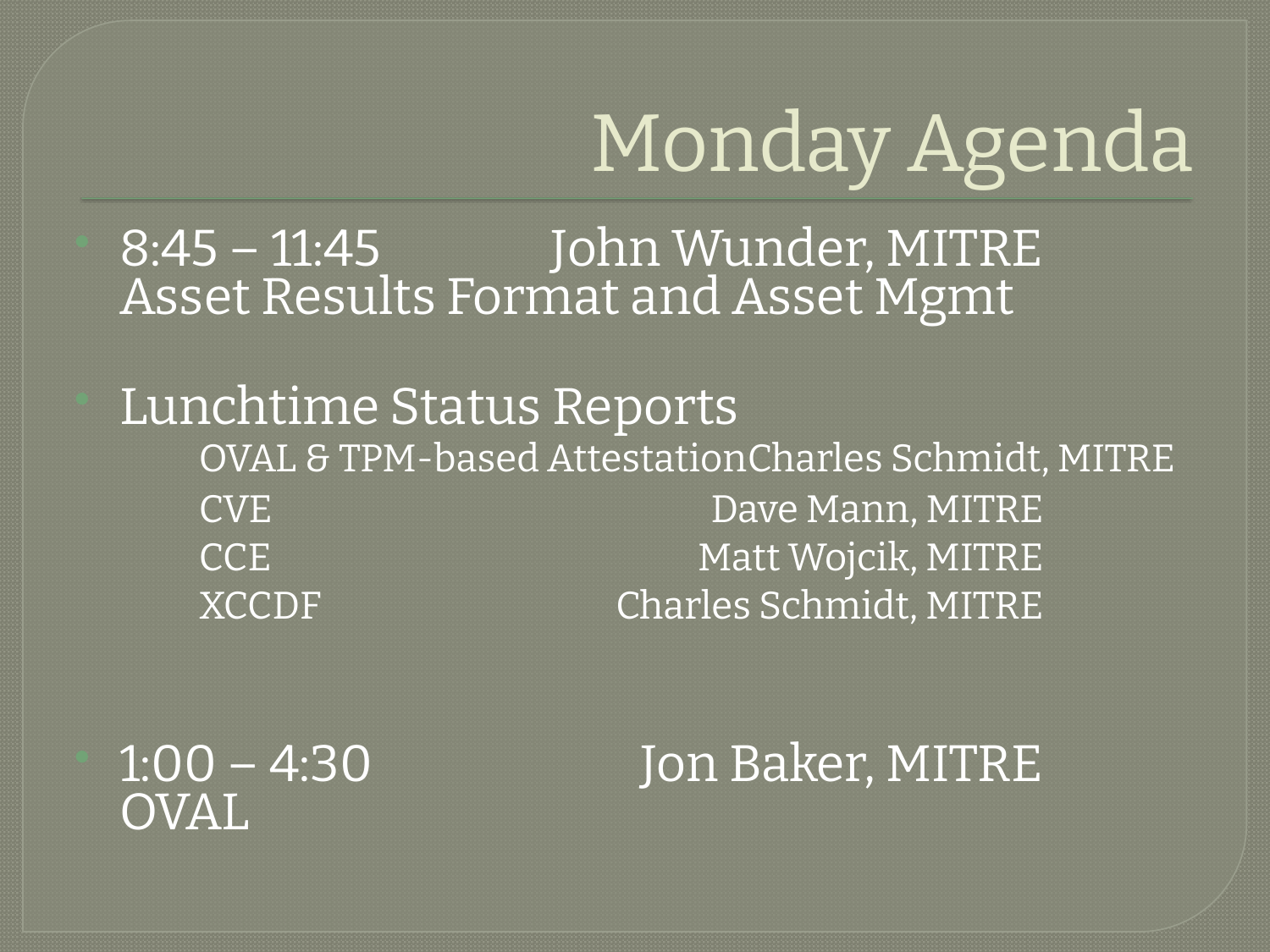

# Monday Agenda
8:45 – 11:45	John Wunder, MITRE
Asset Results Format and Asset Mgmt

Lunchtime Status Reports
	OVAL & TPM-based Attestation	Charles Schmidt, MITRE
	CVE	Dave Mann, MITRE
	CCE	Matt Wojcik, MITRE
	XCCDF	Charles Schmidt, MITRE

1:00 – 4:30	Jon Baker, MITRE
OVAL